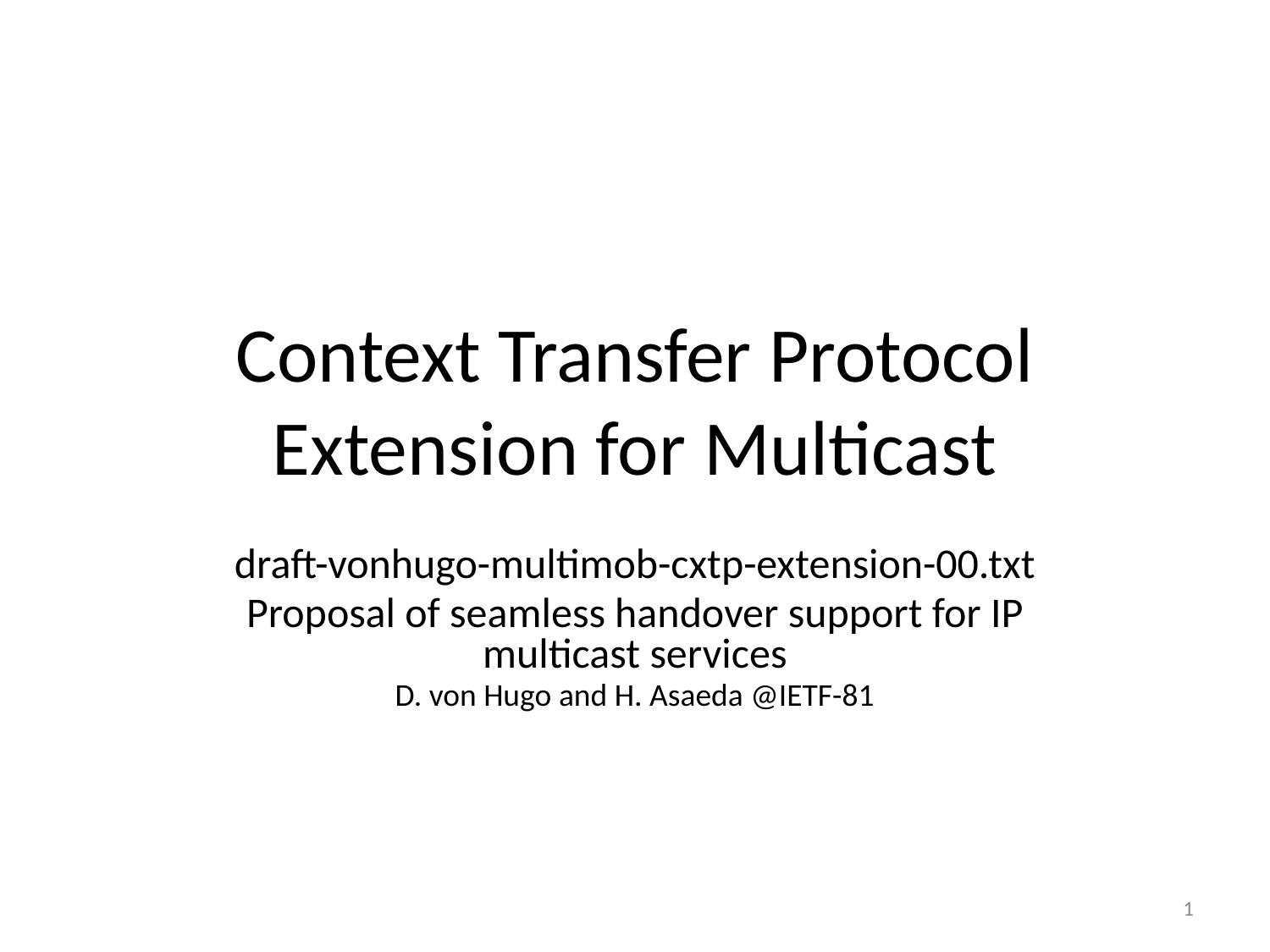

# Context Transfer Protocol Extension for Multicast
draft-vonhugo-multimob-cxtp-extension-00.txt
Proposal of seamless handover support for IP multicast services
D. von Hugo and H. Asaeda @IETF-81
1